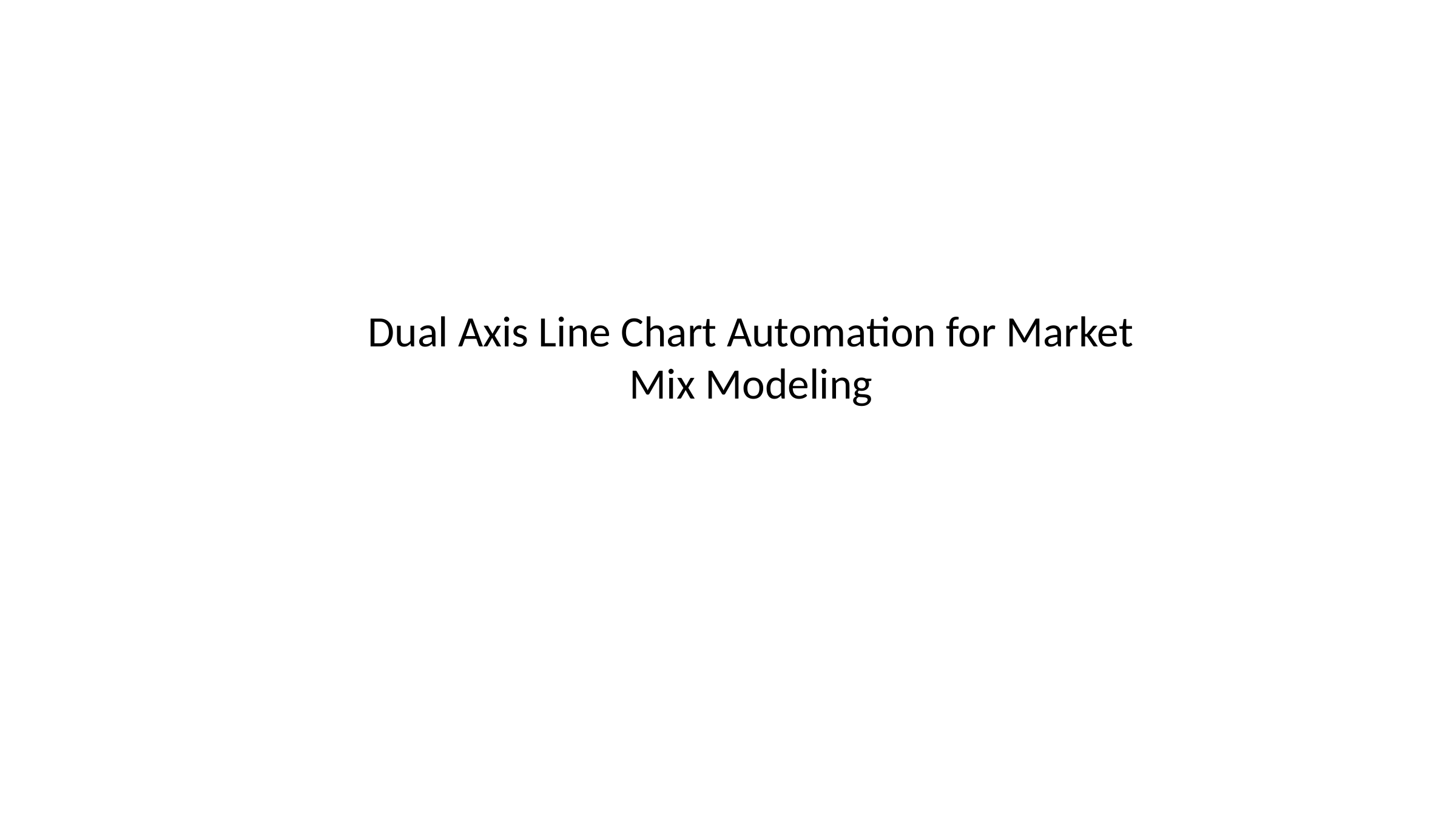

# Dual Axis Line Chart Automation for Market Mix Modeling